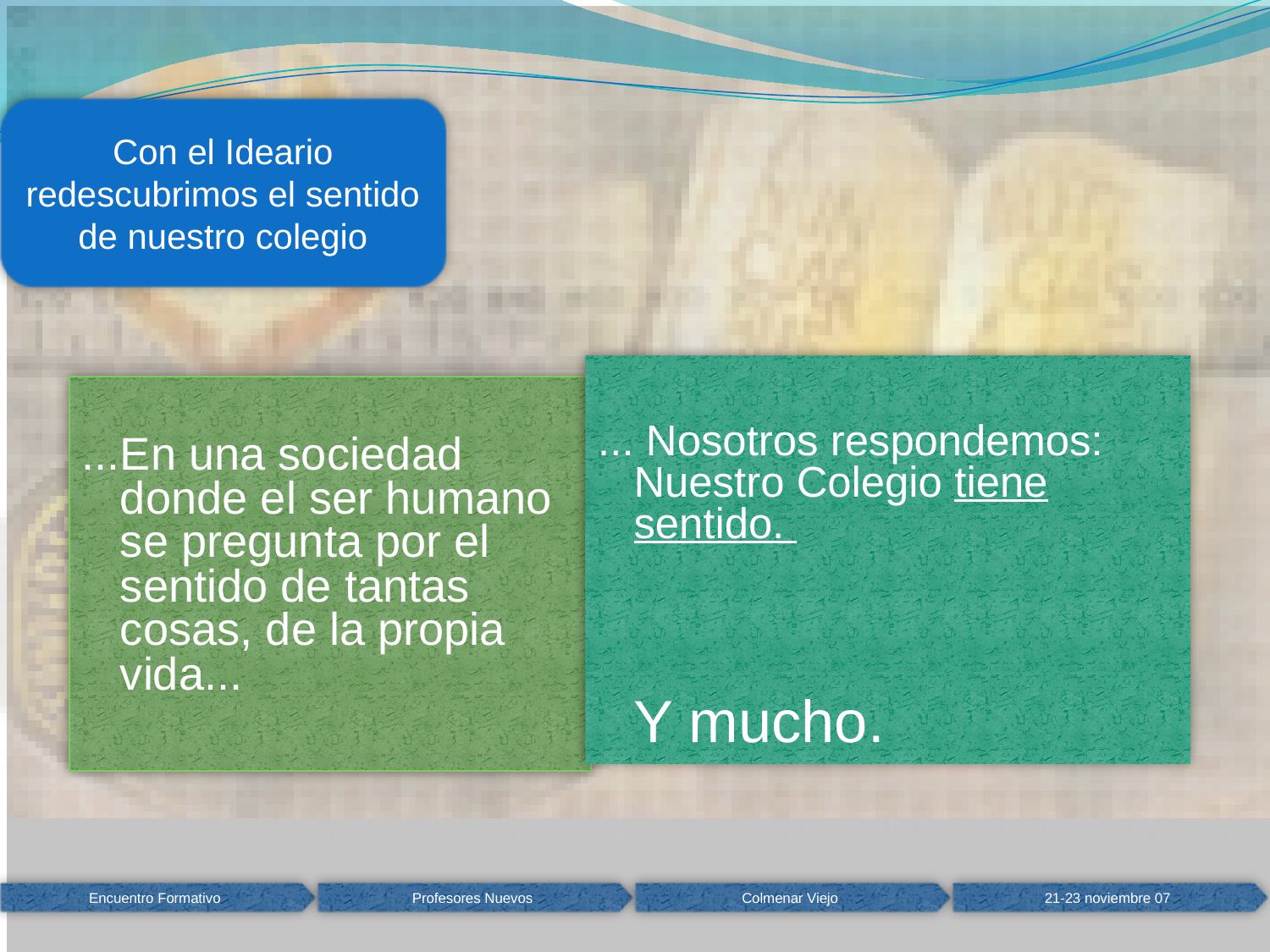

Con el Ideario redescubrimos el sentido de nuestro colegio

... Nosotros respondemos: Nuestro Colegio tiene sentido.

		Y mucho.

...En una sociedad donde el ser humano se pregunta por el sentido de tantas cosas, de la propia vida...

21-23 noviembre 07
Encuentro Formativo
Profesores Nuevos
Colmenar Viejo